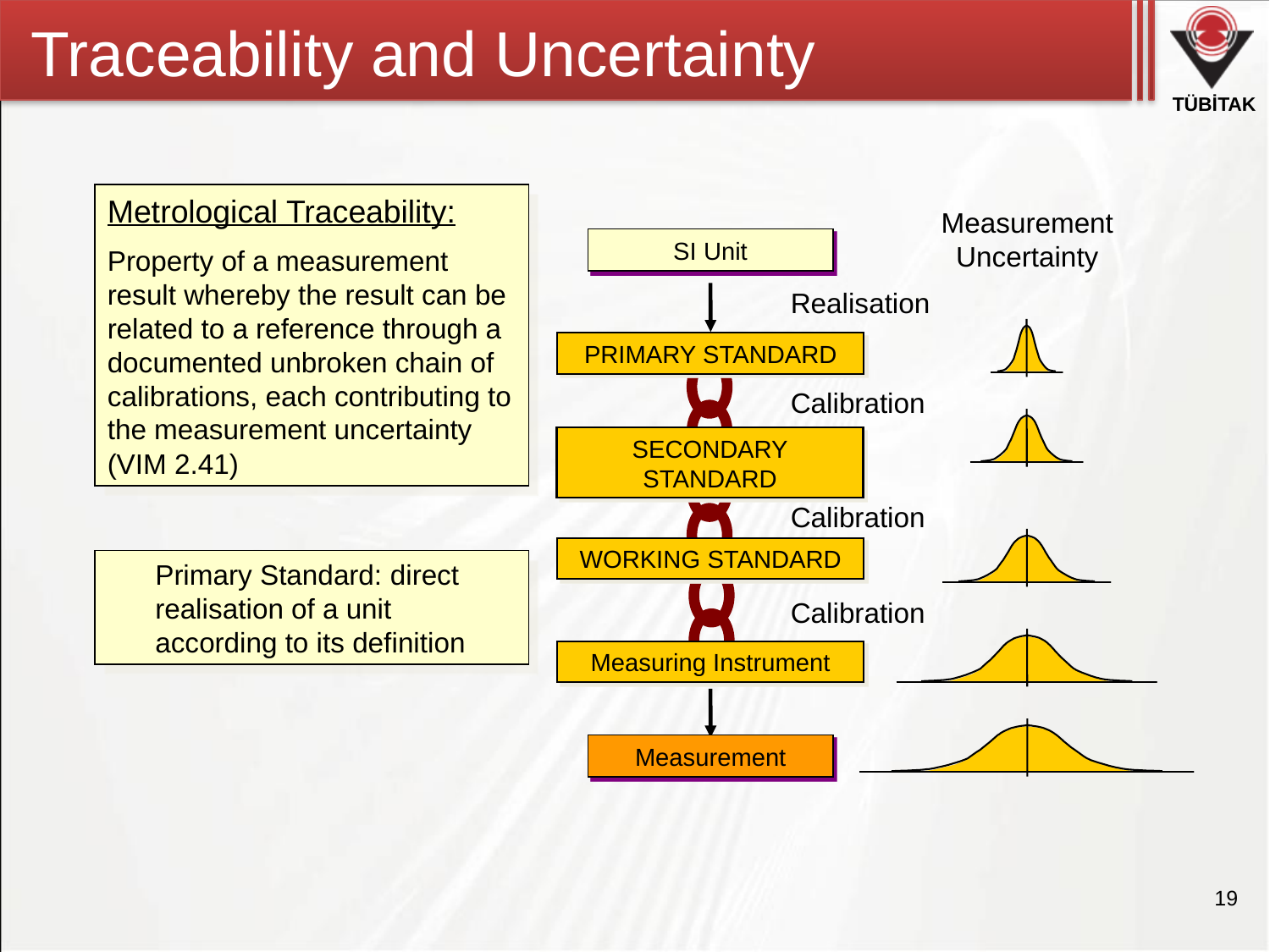

Traceability and Uncertainty
Metrological Traceability:
Property of a measurement result whereby the result can be related to a reference through a documented unbroken chain of calibrations, each contributing to the measurement uncertainty
(VIM 2.41)
Measurement Uncertainty
SI Unit

Realisation

PRIMARY STANDARD

Calibration

SECONDARY STANDARD
Calibration

WORKING STANDARD
Primary Standard: direct realisation of a unit according to its definition
Calibration

Measuring Instrument

Measurement

19